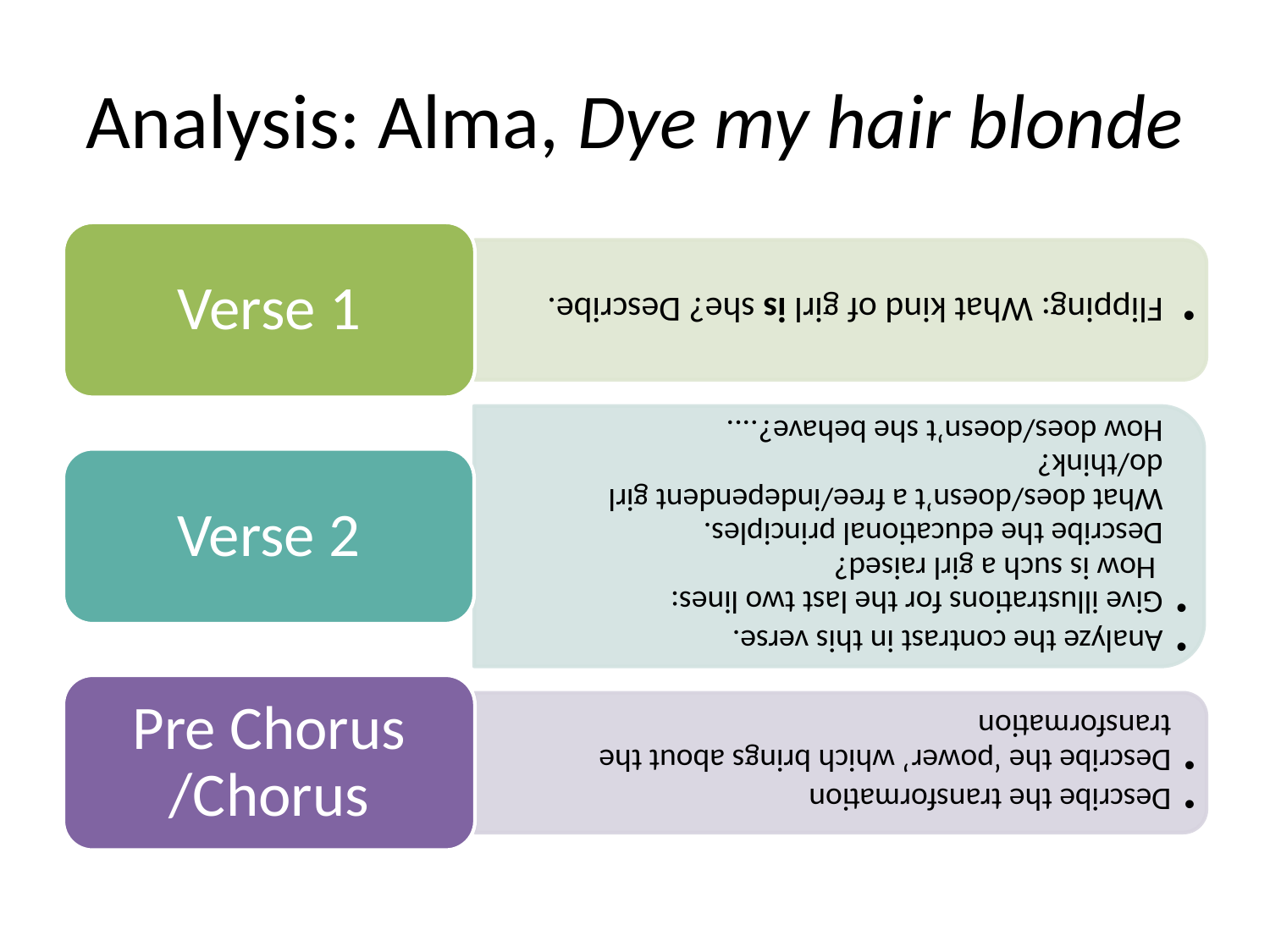

# Analysis: Alma, Dye my hair blonde
Flipping: What kind of girl is she? Describe.
Verse 1
Analyze the contrast in this verse.
Give illustrations for the last two lines:
 How is such a girl raised?
Describe the educational principles.
What does/doesn’t a free/independent girl do/think?
How does/doesn’t she behave?....
Verse 2
Describe the transformation
Describe the ‘power’ which brings about the transformation
Pre Chorus /Chorus